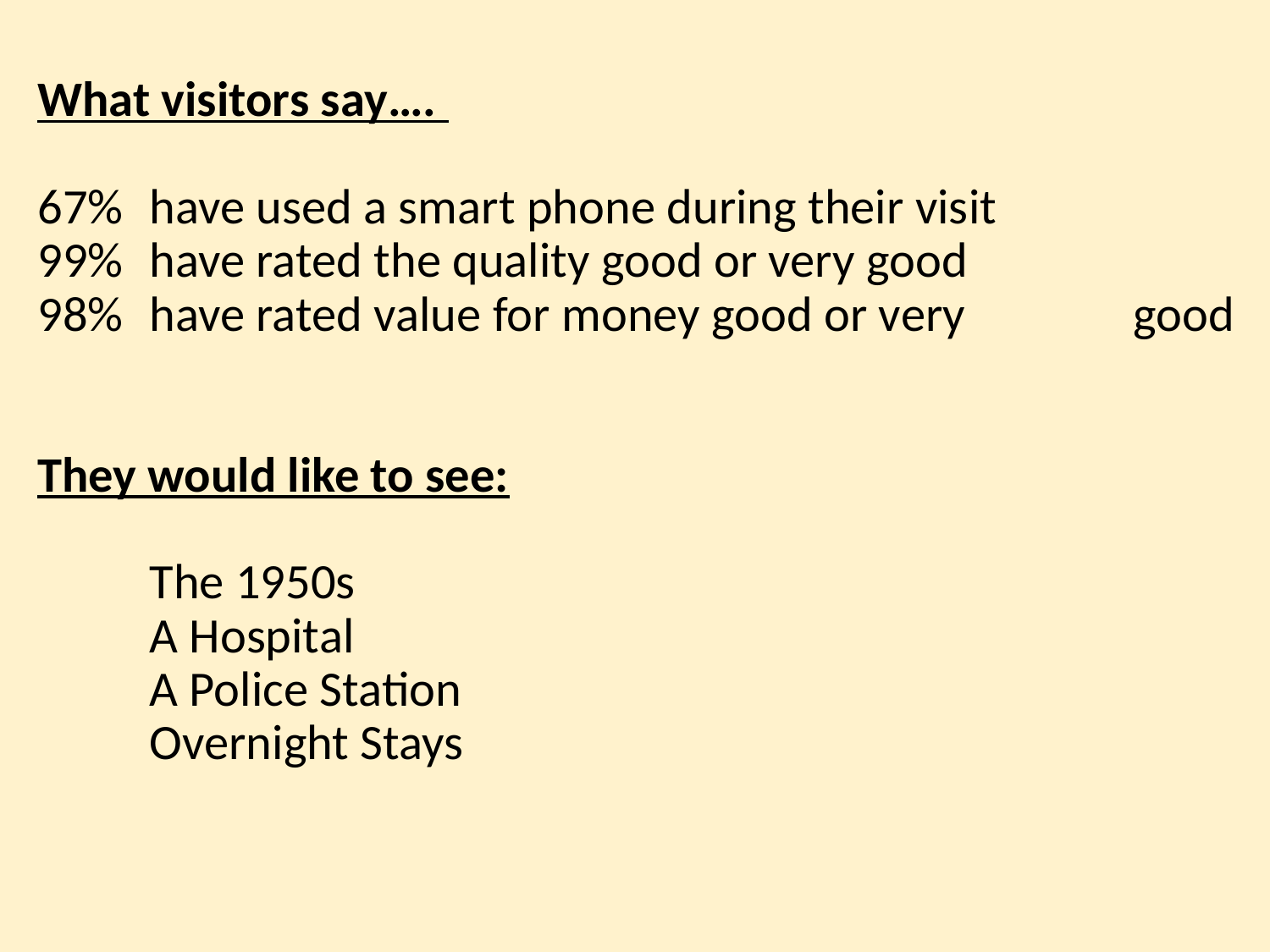

# What visitors say…. 67% 	have used a smart phone during their visit 99% 	have rated the quality good or very good 98% 	have rated value for money good or very 			        good They would like to see: The 1950s A Hospital A Police Station Overnight Stays